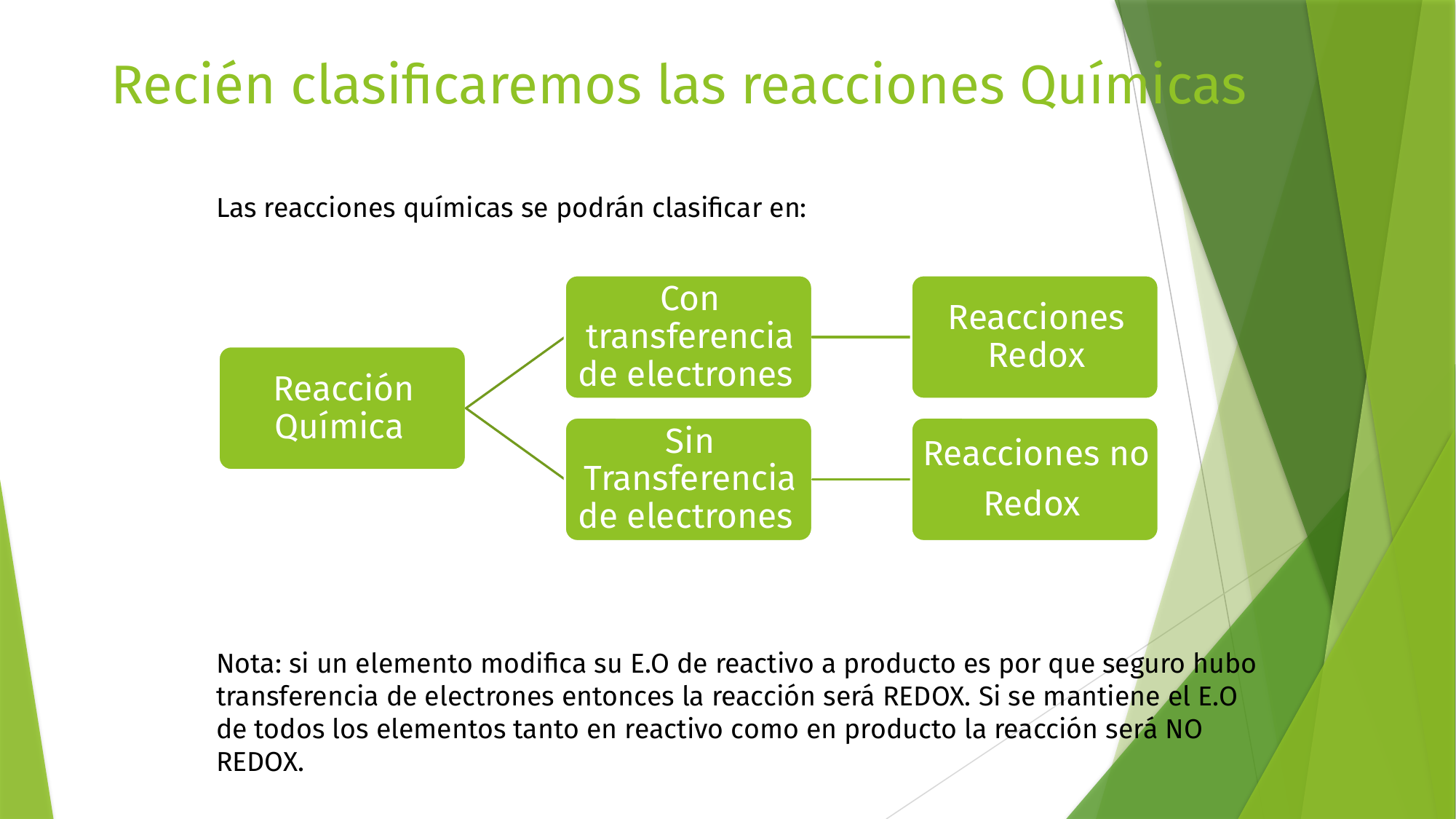

# Recién clasificaremos las reacciones Químicas
Las reacciones químicas se podrán clasificar en:
Reacción Química

Con transferencia de electrones

Reacciones Redox

Sin Transferencia de electrones

Reacciones no
Redox
Nota: si un elemento modifica su E.O de reactivo a producto es por que seguro hubo transferencia de electrones entonces la reacción será REDOX. Si se mantiene el E.O de todos los elementos tanto en reactivo como en producto la reacción será NO REDOX.